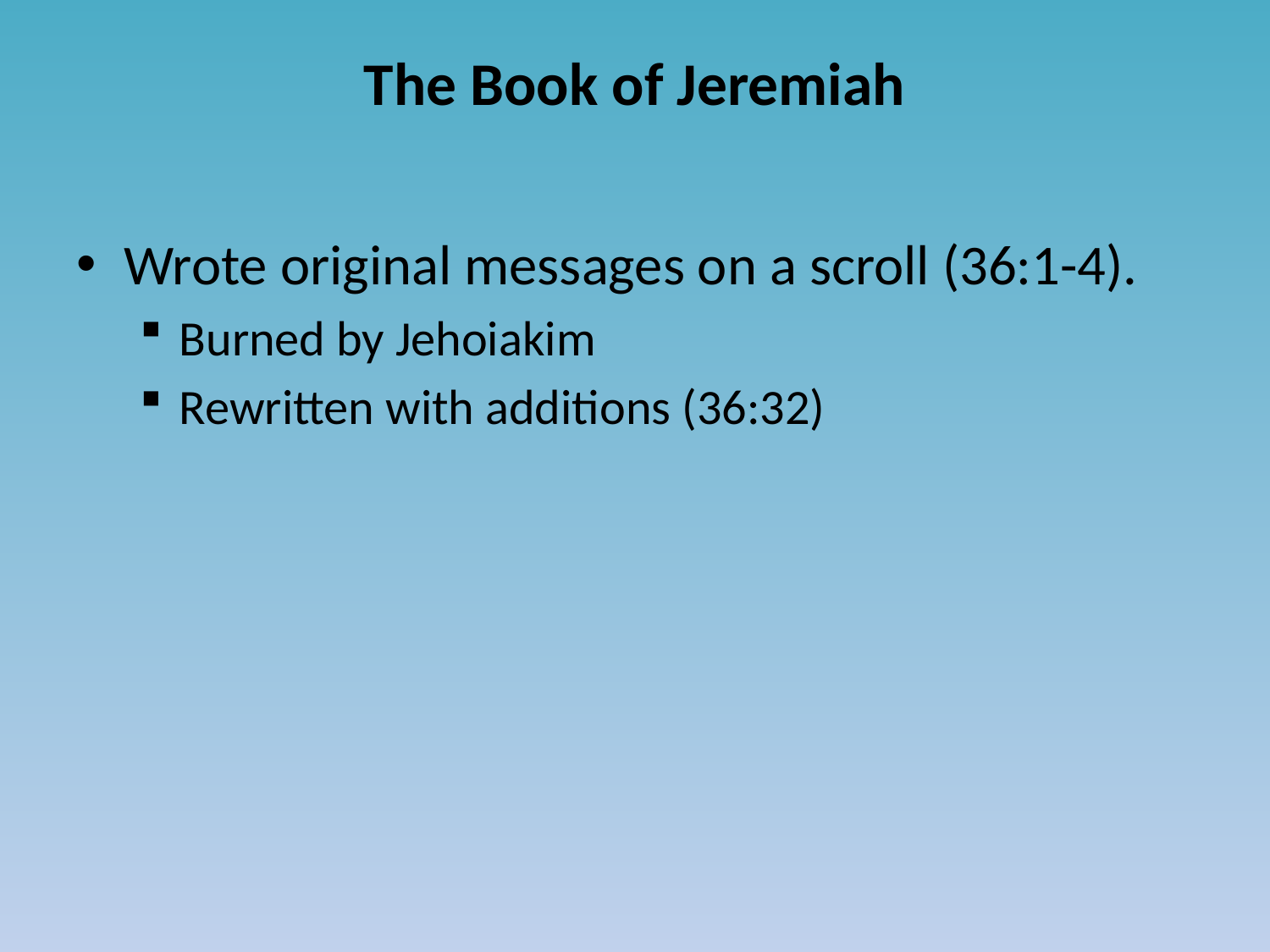

# The Book of Jeremiah
Wrote original messages on a scroll (36:1-4).
Burned by Jehoiakim
Rewritten with additions (36:32)